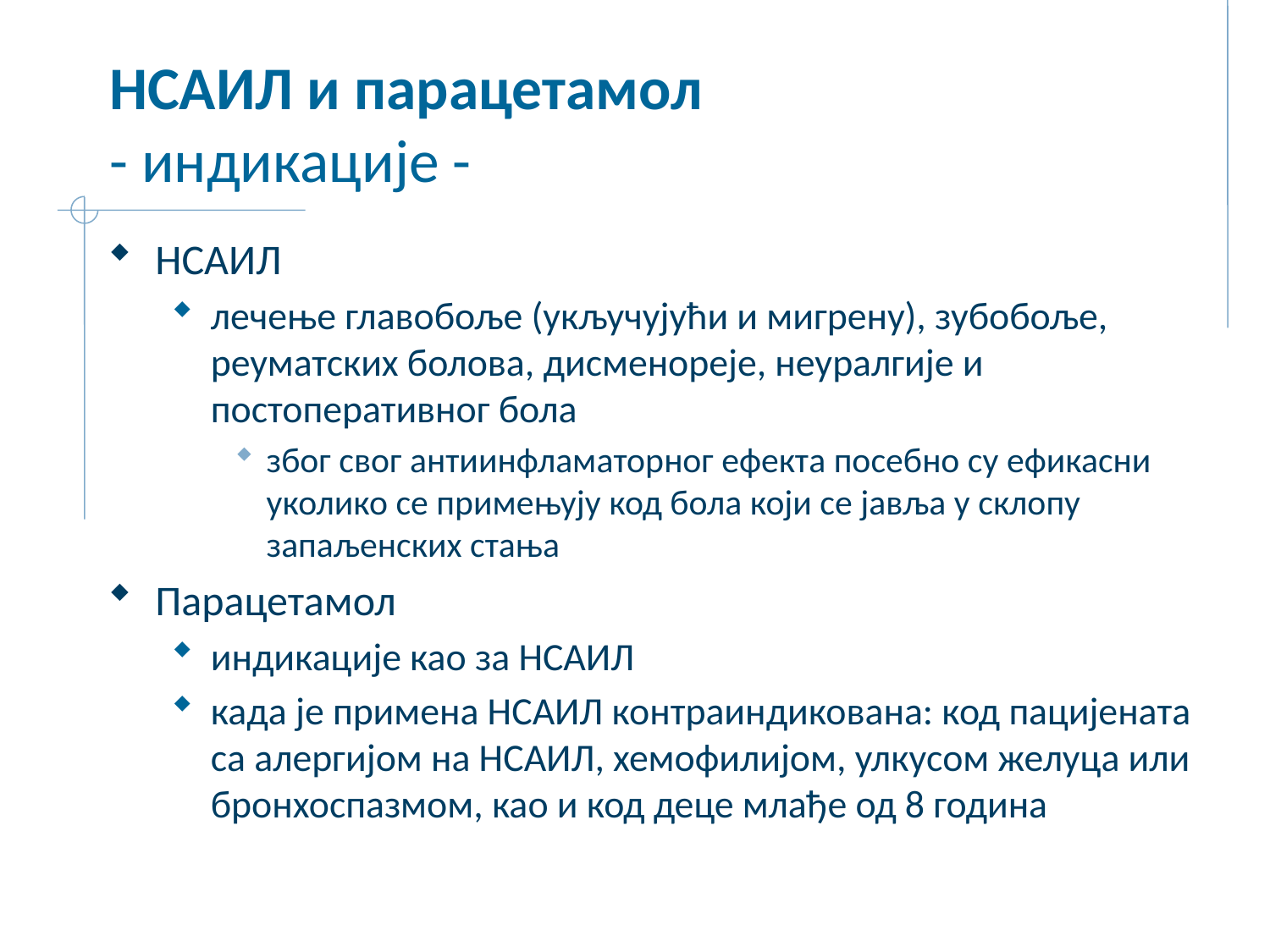

# НСАИЛ и парацетамол - индикације -
НСАИЛ
лечење главобоље (укључујући и мигрену), зубобоље, реуматских болова, дисменореје, неуралгије и постоперативног бола
због свог антиинфламаторног ефекта посебно су ефикасни уколико се примењују код бола који се јавља у склопу запаљенских стања
Парацетамол
индикације као за НСАИЛ
када је примена НСАИЛ контраиндикована: код пацијената са алергијом на НСАИЛ, хемофилијом, улкусом желуца или бронхоспазмом, као и код деце млађе од 8 година